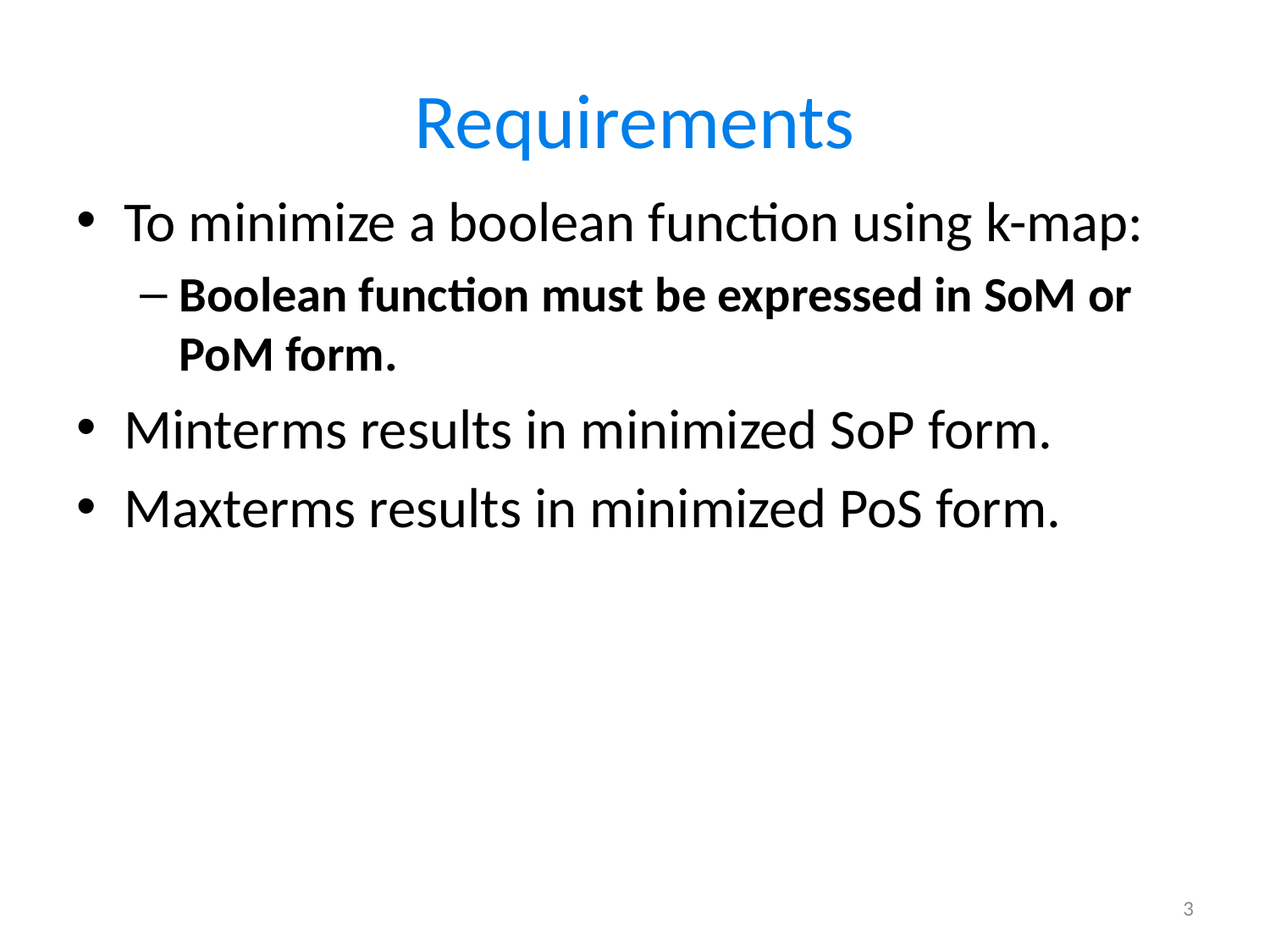

# Requirements
To minimize a boolean function using k-map:
Boolean function must be expressed in SoM or PoM form.
Minterms results in minimized SoP form.
Maxterms results in minimized PoS form.

3